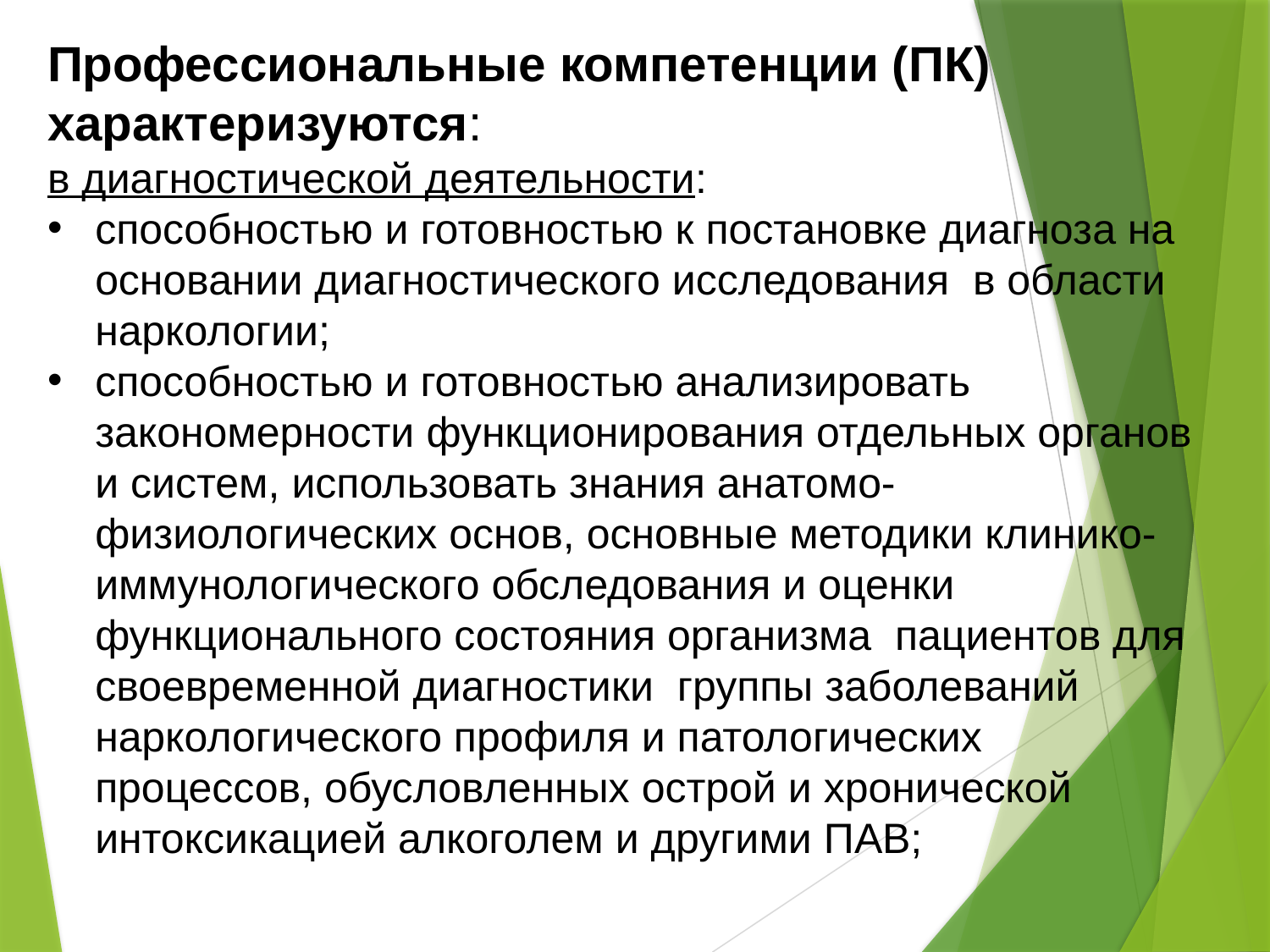

Профессиональные компетенции (ПК) характеризуются:
в диагностической деятельности:
способностью и готовностью к постановке диагноза на основании диагностического исследования  в области наркологии;
способностью и готовностью анализировать закономерности функционирования отдельных органов и систем, использовать знания анатомо-физиологических основ, основные методики клинико-иммунологического обследования и оценки функционального состояния организма  пациентов для своевременной диагностики  группы заболеваний наркологического профиля и патологических процессов, обусловленных острой и хронической интоксикацией алкоголем и другими ПАВ;